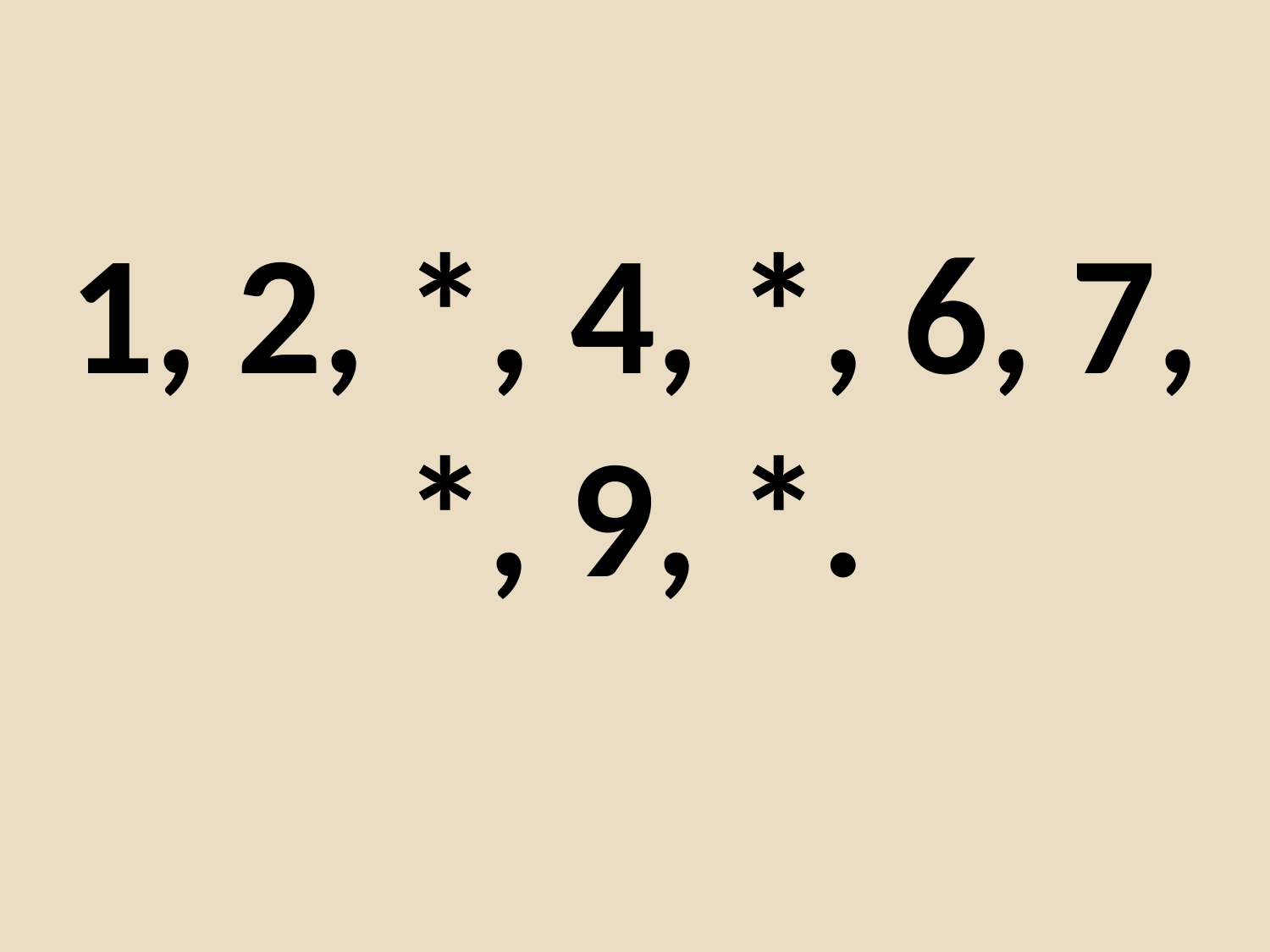

1, 2, *, 4, *, 6, 7, *, 9, *.